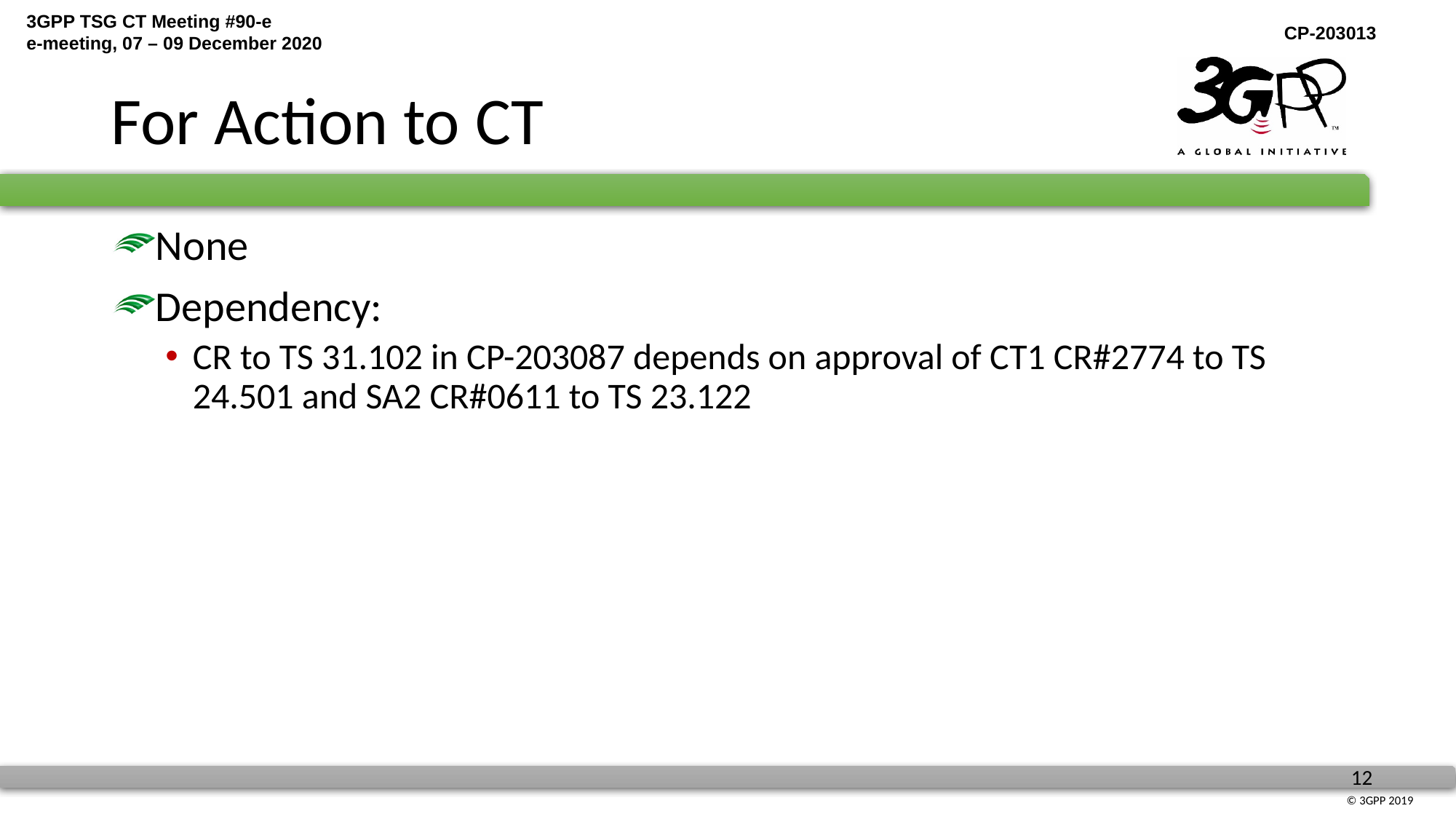

# For Action to CT
None
Dependency:
CR to TS 31.102 in CP-203087 depends on approval of CT1 CR#2774 to TS 24.501 and SA2 CR#0611 to TS 23.122